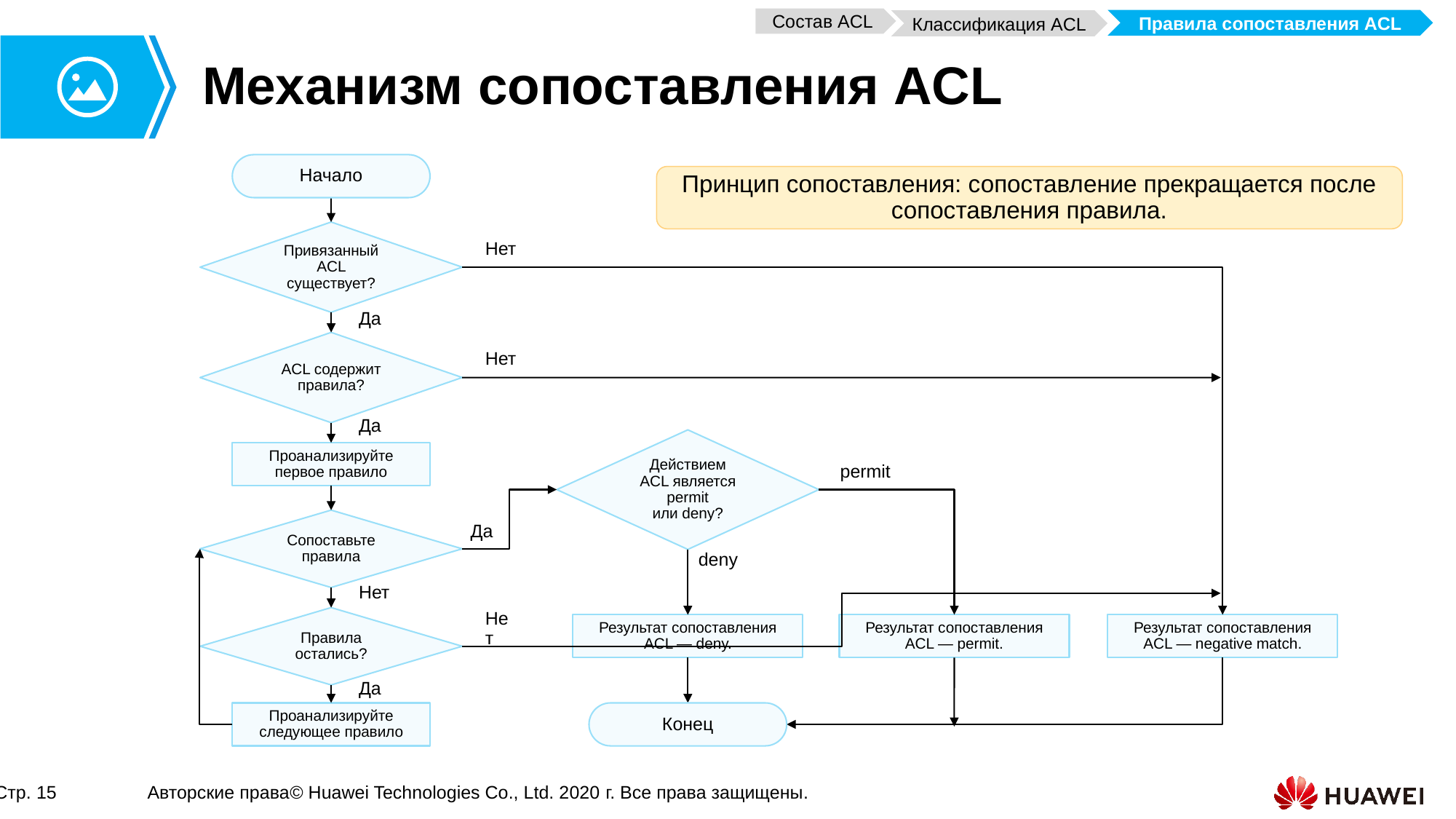

Состав ACL
Правила сопоставления ACL
Классификация ACL
# Механизм сопоставления ACL
Начало
Принцип сопоставления: сопоставление прекращается после сопоставления правила.
Привязанный ACL существует?
Нет
Да
ACL содержит правила?
Нет
Да
Действием ACL является permit
или deny?
Проанализируйте первое правило
permit
Сопоставьте правила
Да
deny
Нет
Правила остались?
Нет
Результат сопоставления ACL — deny.
Результат сопоставления ACL — permit.
Результат сопоставления ACL — negative match.
Да
Проанализируйте следующее правило
Конец